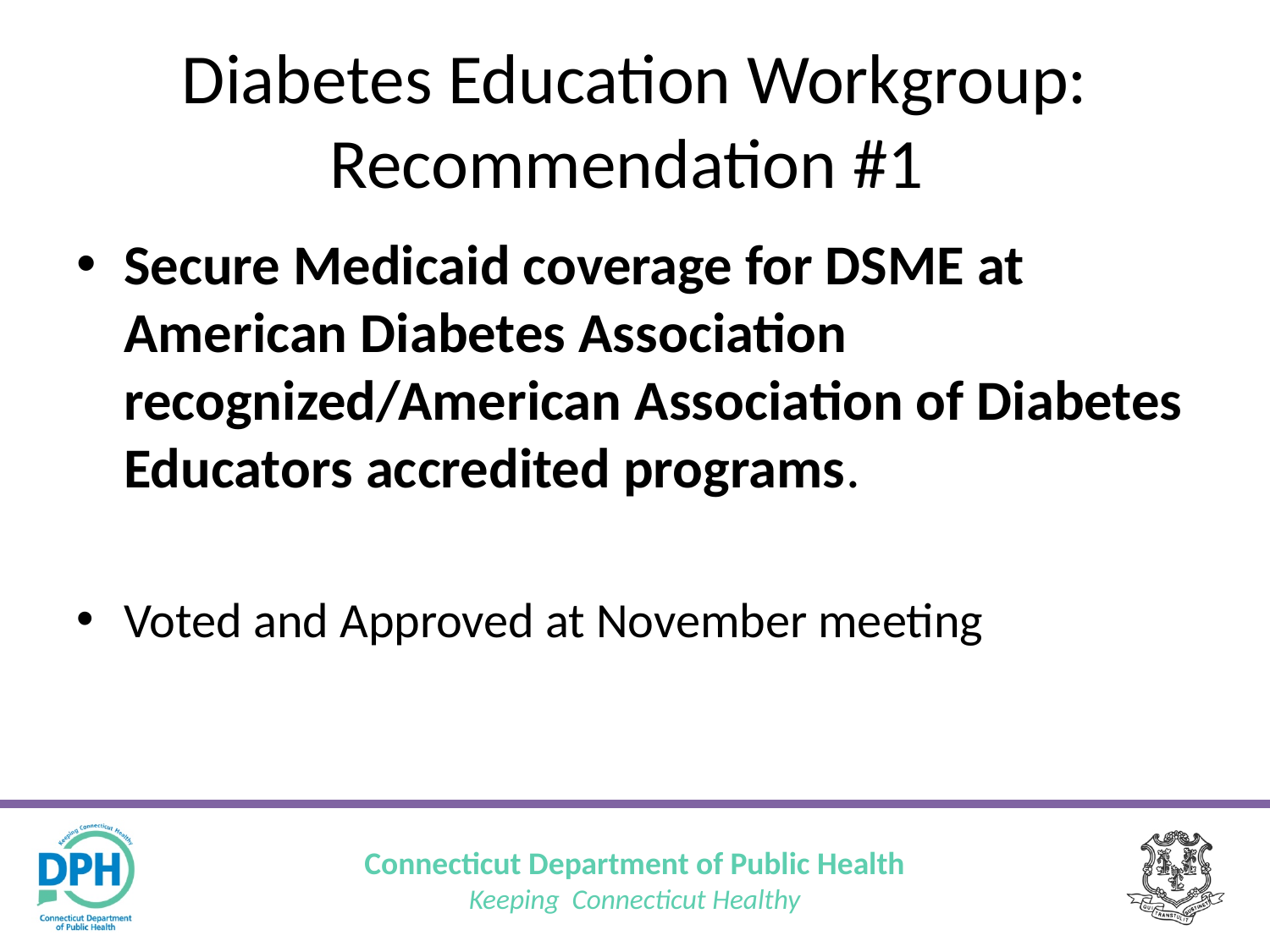

# Diabetes Education Workgroup: Recommendation #1
Secure Medicaid coverage for DSME at American Diabetes Association recognized/American Association of Diabetes Educators accredited programs.

Voted and Approved at November meeting